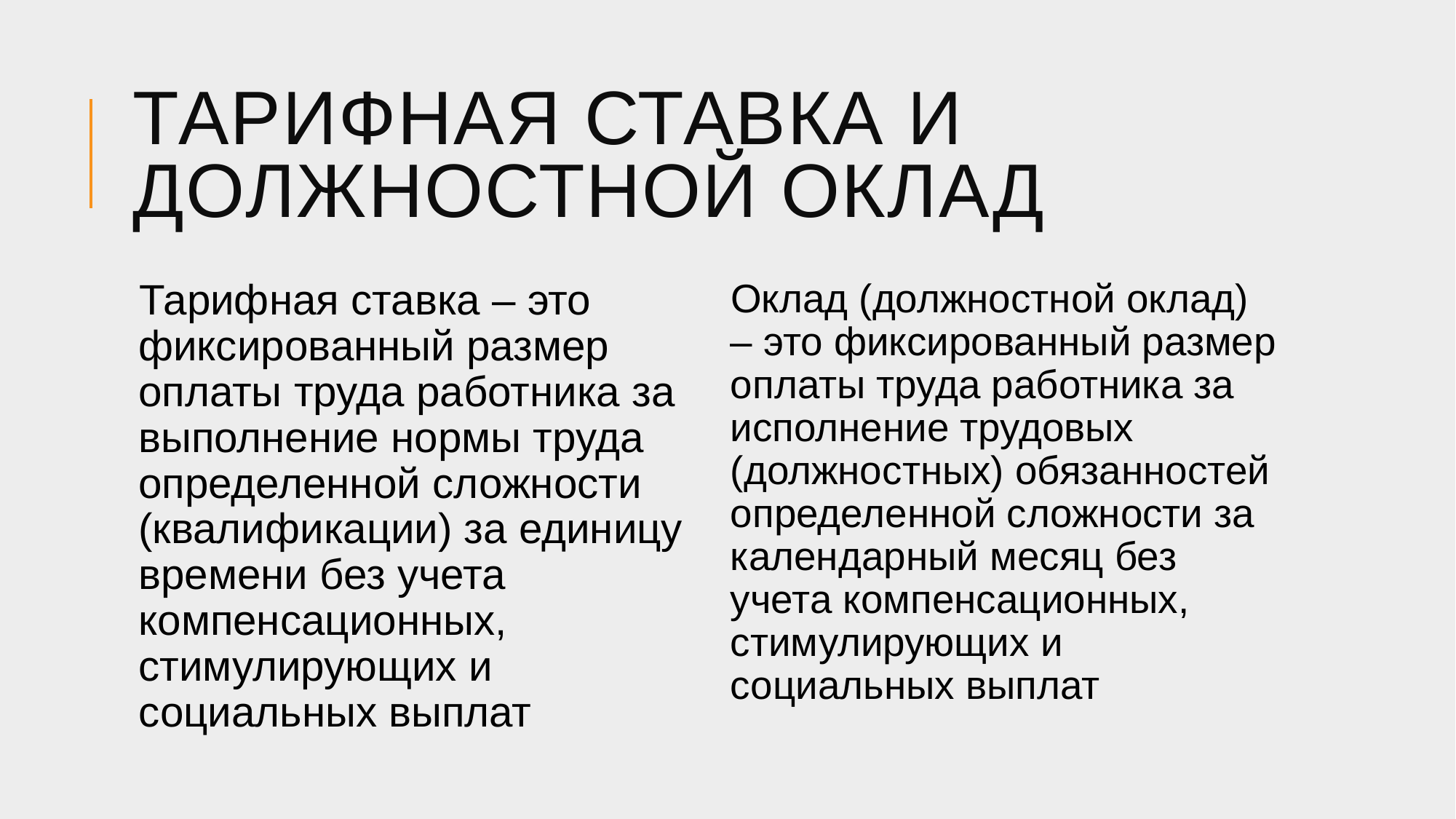

# Тарифная ставка и должностной оклад
Тарифная ставка – это фиксированный размер оплаты труда работника за выполнение нормы труда определенной сложности (квалификации) за единицу времени без учета компенсационных, стимулирующих и социальных выплат
Оклад (должностной оклад) – это фиксированный размер оплаты труда работника за исполнение трудовых (должностных) обязанностей определенной сложности за календарный месяц без учета компенсационных, стимулирующих и социальных выплат